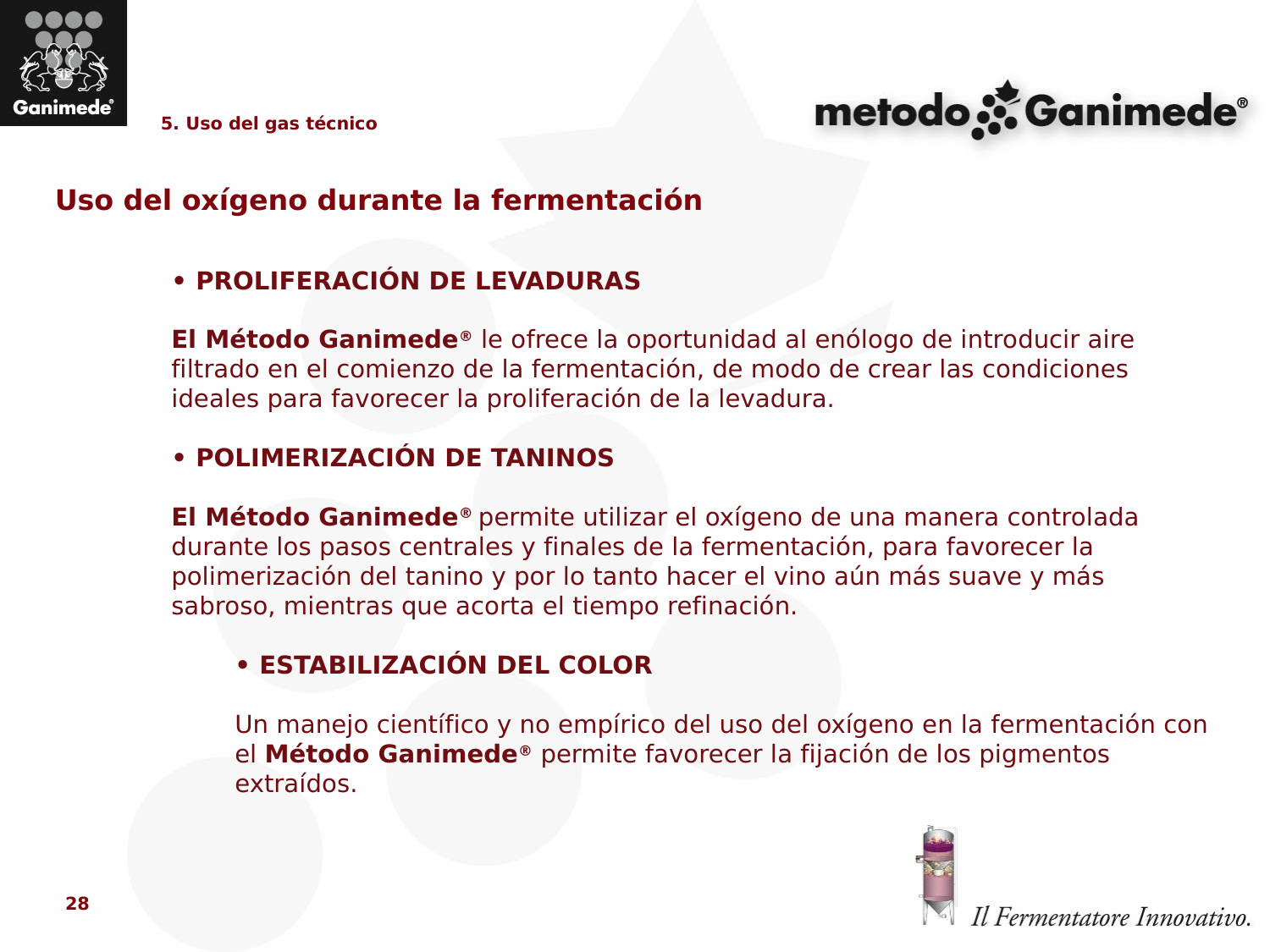

5. Uso del gas técnico
Uso del oxígeno durante la fermentación
• PROLIFERACIÓN DE LEVADURAS

El Método Ganimede® le ofrece la oportunidad al enólogo de introducir aire filtrado en el comienzo de la fermentación, de modo de crear las condiciones ideales para favorecer la proliferación de la levadura.

• POLIMERIZACIÓN DE TANINOS

El Método Ganimede® permite utilizar el oxígeno de una manera controlada durante los pasos centrales y finales de la fermentación, para favorecer la polimerización del tanino y por lo tanto hacer el vino aún más suave y más sabroso, mientras que acorta el tiempo refinación.

• ESTABILIZACIÓN DEL COLOR

Un manejo científico y no empírico del uso del oxígeno en la fermentación con el Método Ganimede® permite favorecer la fijación de los pigmentos extraídos.
28